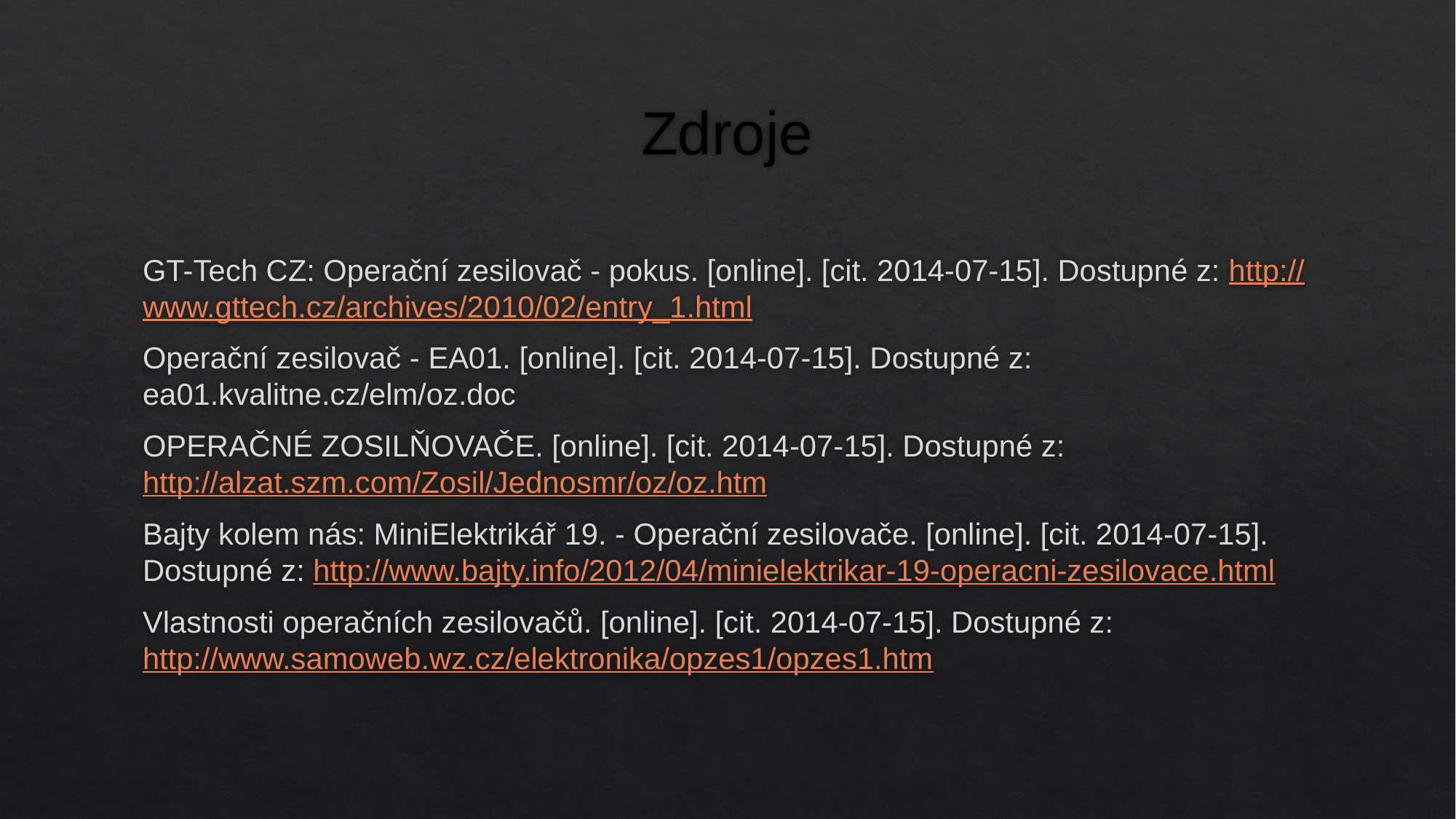

# Zdroje
GT-Tech CZ: Operační zesilovač - pokus. [online]. [cit. 2014-07-15]. Dostupné z: http://www.gttech.cz/archives/2010/02/entry_1.html
Operační zesilovač - EA01. [online]. [cit. 2014-07-15]. Dostupné z: ea01.kvalitne.cz/elm/oz.doc
OPERAČNÉ ZOSILŇOVAČE. [online]. [cit. 2014-07-15]. Dostupné z: http://alzat.szm.com/Zosil/Jednosmr/oz/oz.htm
Bajty kolem nás: MiniElektrikář 19. - Operační zesilovače. [online]. [cit. 2014-07-15]. Dostupné z: http://www.bajty.info/2012/04/minielektrikar-19-operacni-zesilovace.html
Vlastnosti operačních zesilovačů. [online]. [cit. 2014-07-15]. Dostupné z: http://www.samoweb.wz.cz/elektronika/opzes1/opzes1.htm